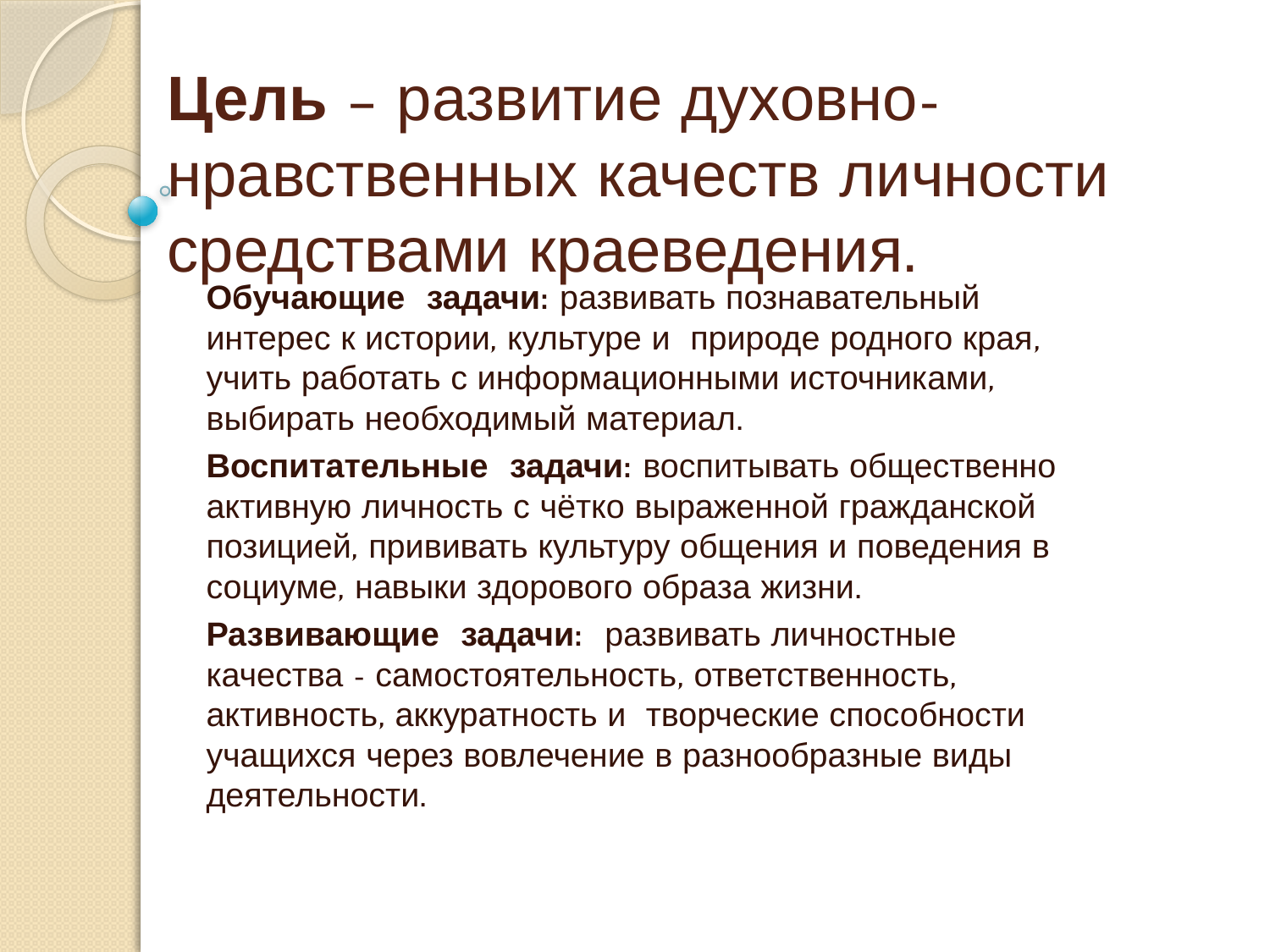

# Цель – развитие духовно-нравственных качеств личности средствами краеведения.
Обучающие  задачи: развивать познавательный интерес к истории, культуре и  природе родного края, учить работать с информационными источниками, выбирать необходимый материал.
Воспитательные  задачи: воспитывать общественно активную личность с чётко выраженной гражданской позицией, прививать культуру общения и поведения в социуме, навыки здорового образа жизни.
Развивающие  задачи:  развивать личностные качества - самостоятельность, ответственность, активность, аккуратность и  творческие способности учащихся через вовлечение в разнообразные виды деятельности.